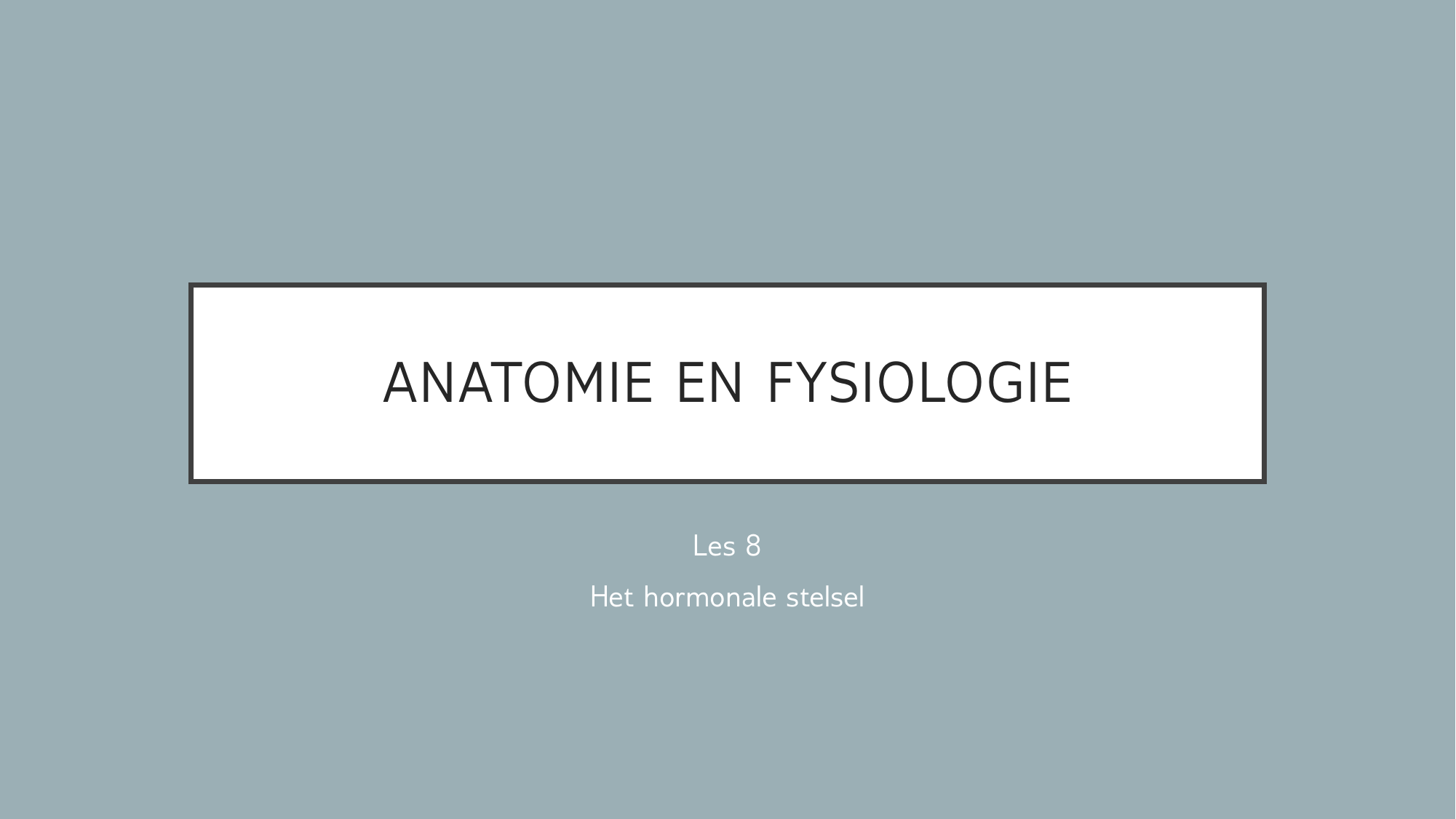

# Anatomie en fysiologie
Les 8
Het hormonale stelsel